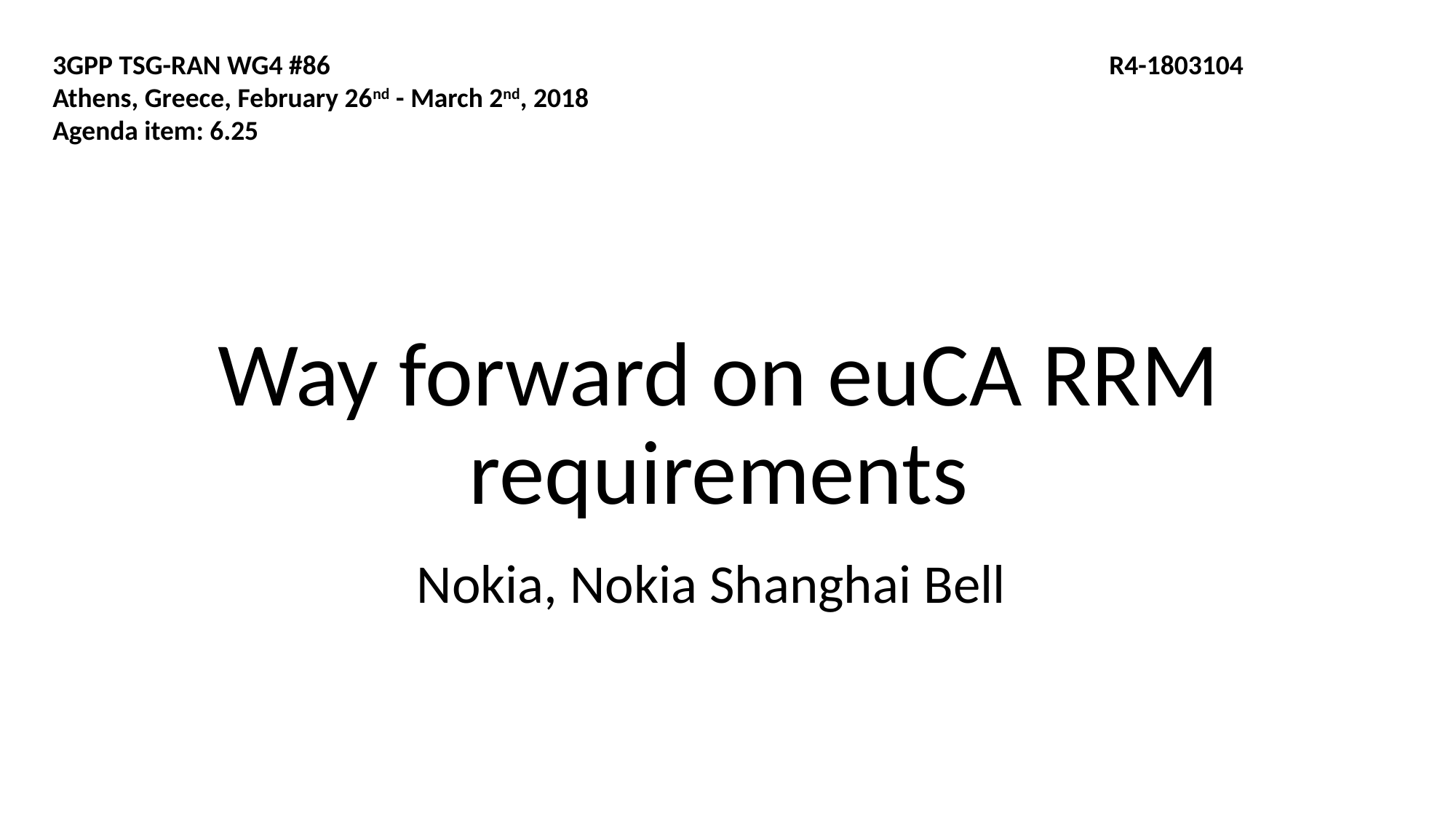

3GPP TSG-RAN WG4 #86							            R4-1803104
Athens, Greece, February 26nd - March 2nd, 2018
Agenda item: 6.25
# Way forward on euCA RRM requirements
Nokia, Nokia Shanghai Bell